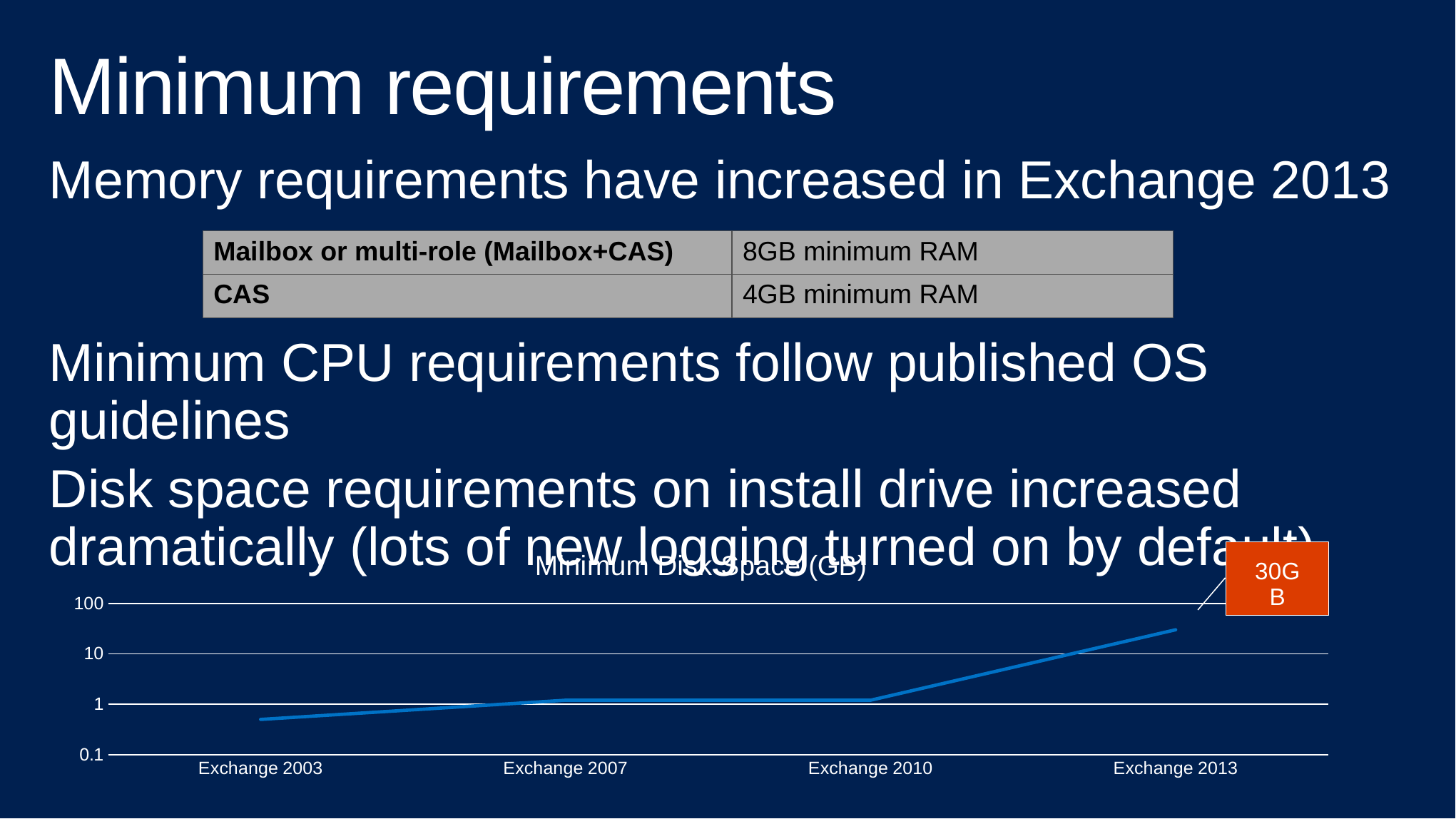

# Minimum requirements
Memory requirements have increased in Exchange 2013

Minimum CPU requirements follow published OS guidelines
Disk space requirements on install drive increased dramatically (lots of new logging turned on by default)
| Mailbox or multi-role (Mailbox+CAS) | 8GB minimum RAM |
| --- | --- |
| CAS | 4GB minimum RAM |

### Chart:

| Category | Minimum Disk Space (GB) |
|---|---|
| Exchange 2003 | 0.5 |
| Exchange 2007 | 1.2 |
| Exchange 2010 | 1.2 |
| Exchange 2013 | 30.0 |